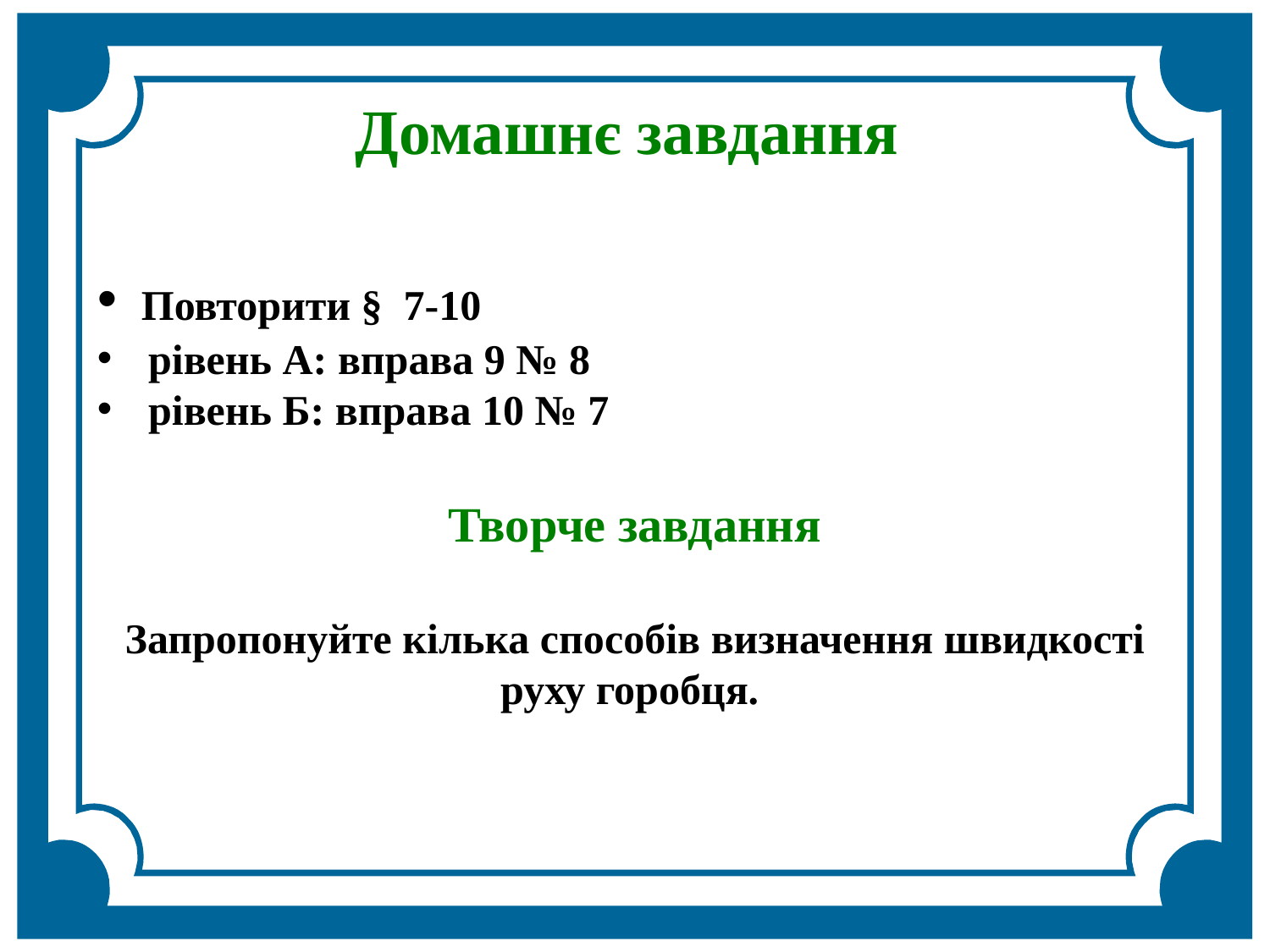

Домашнє завдання

 Повторити §  7-10
  рівень А: вправа 9 № 8
  рівень Б: вправа 10 № 7

Творче завдання

Запропонуйте кілька способів визначення швидкості руху горобця.